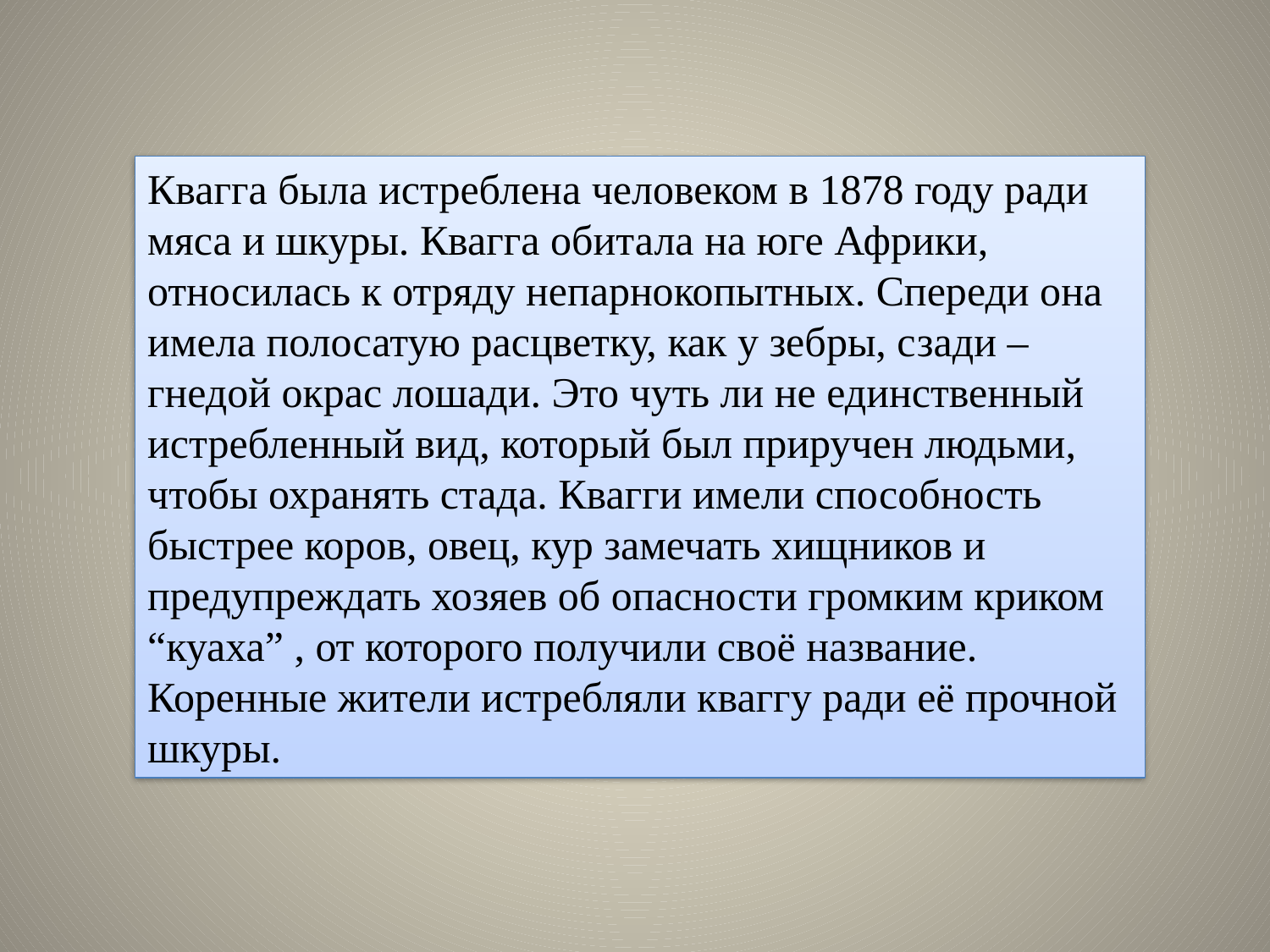

Квагга была истреблена человеком в 1878 году ради мяса и шкуры. Квагга обитала на юге Африки, относилась к отряду непарнокопытных. Спереди она имела полосатую расцветку, как у зебры, сзади – гнедой окрас лошади. Это чуть ли не единственный истребленный вид, который был приручен людьми, чтобы охранять стада. Квагги имели способность быстрее коров, овец, кур замечать хищников и предупреждать хозяев об опасности громким криком “куаха” , от которого получили своё название. Коренные жители истребляли кваггу ради её прочной шкуры.